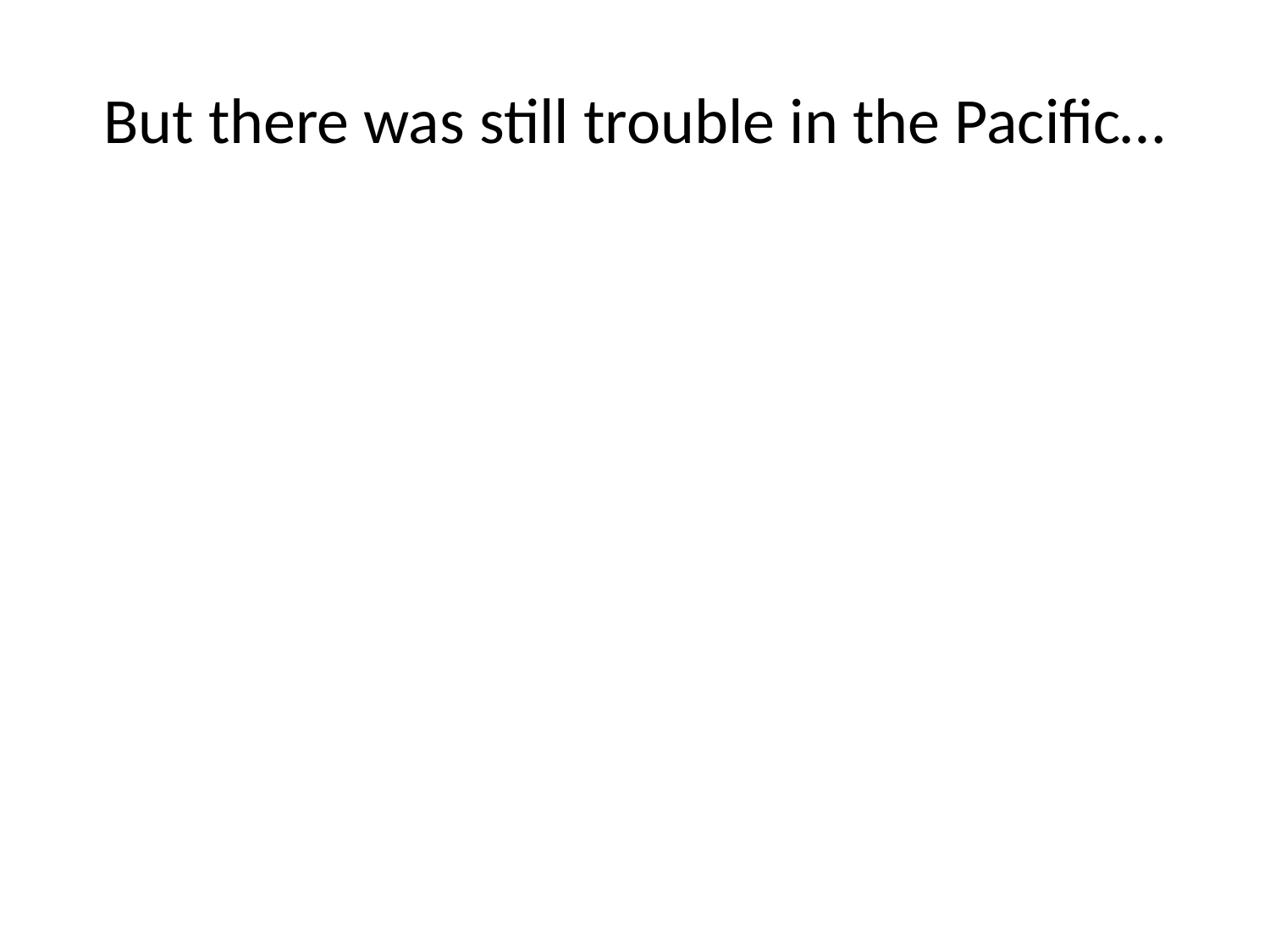

# But there was still trouble in the Pacific…